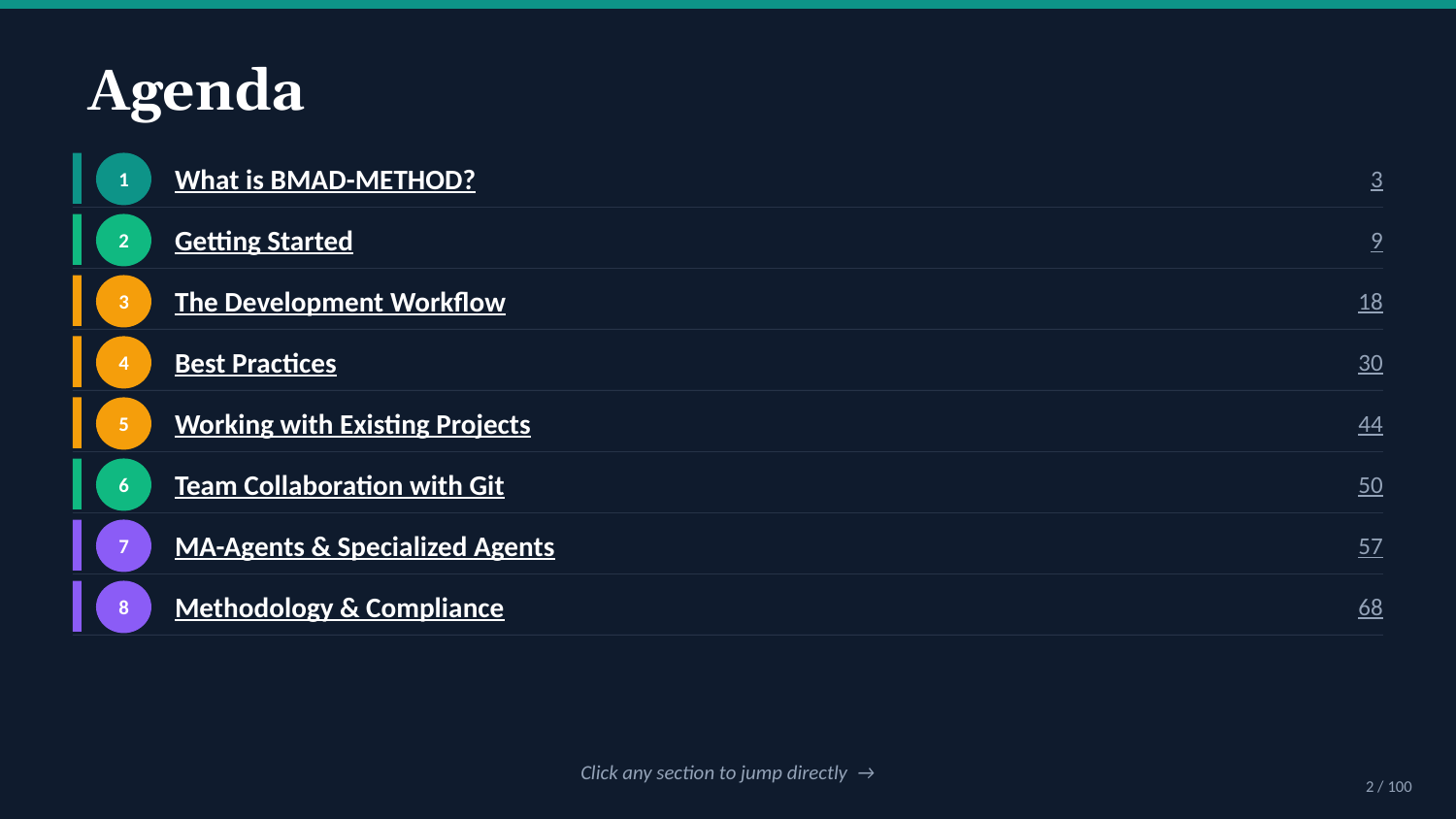

Agenda

1
What is BMAD-METHOD?
3

2
Getting Started
9

3
The Development Workflow
18

4
Best Practices
30

5
Working with Existing Projects
44

6
Team Collaboration with Git
50

7
MA-Agents & Specialized Agents
57

8
Methodology & Compliance
68

Click any section to jump directly  →
2 / 100